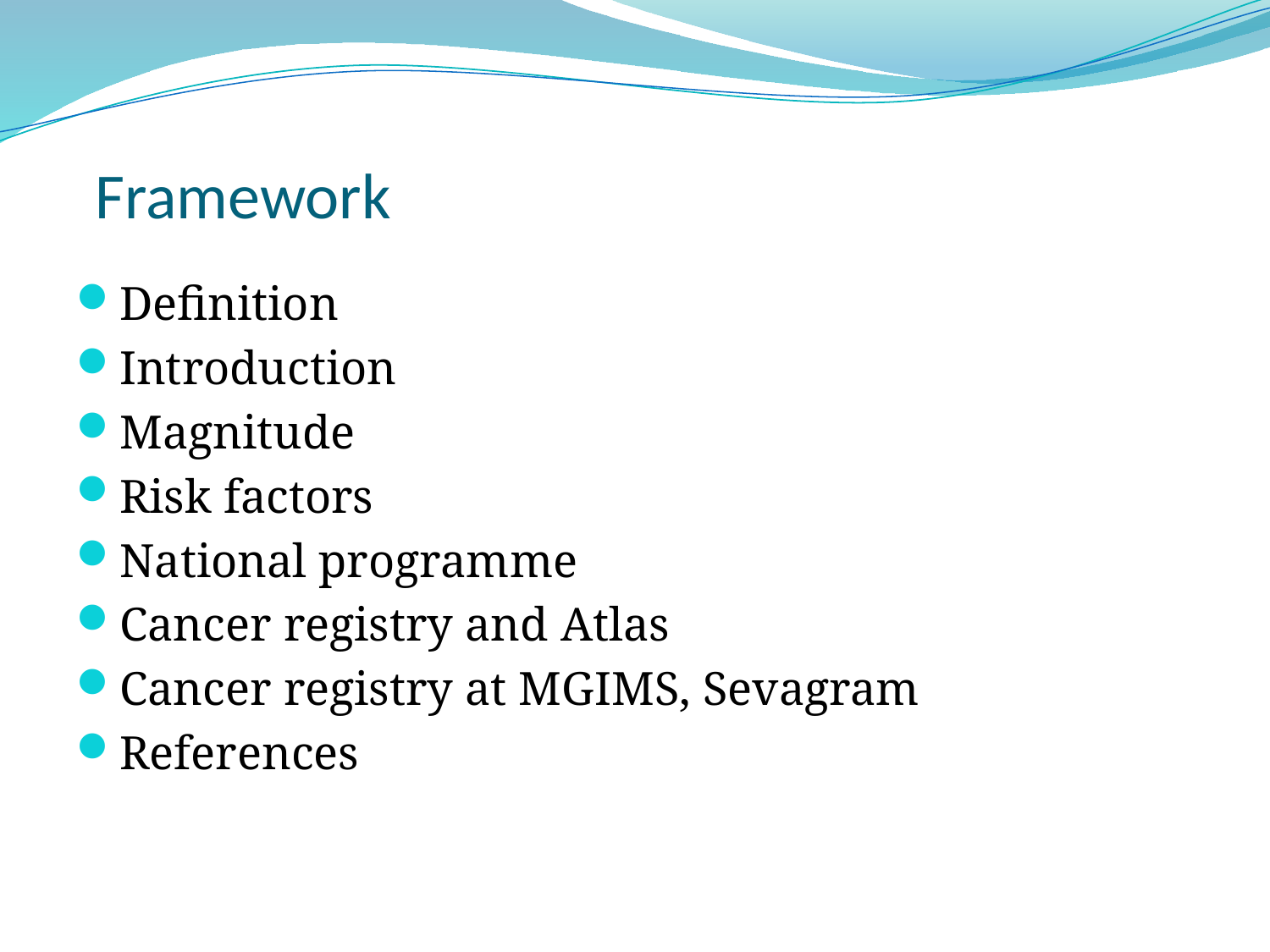

# Framework
Definition
Introduction
Magnitude
Risk factors
National programme
Cancer registry and Atlas
Cancer registry at MGIMS, Sevagram
References